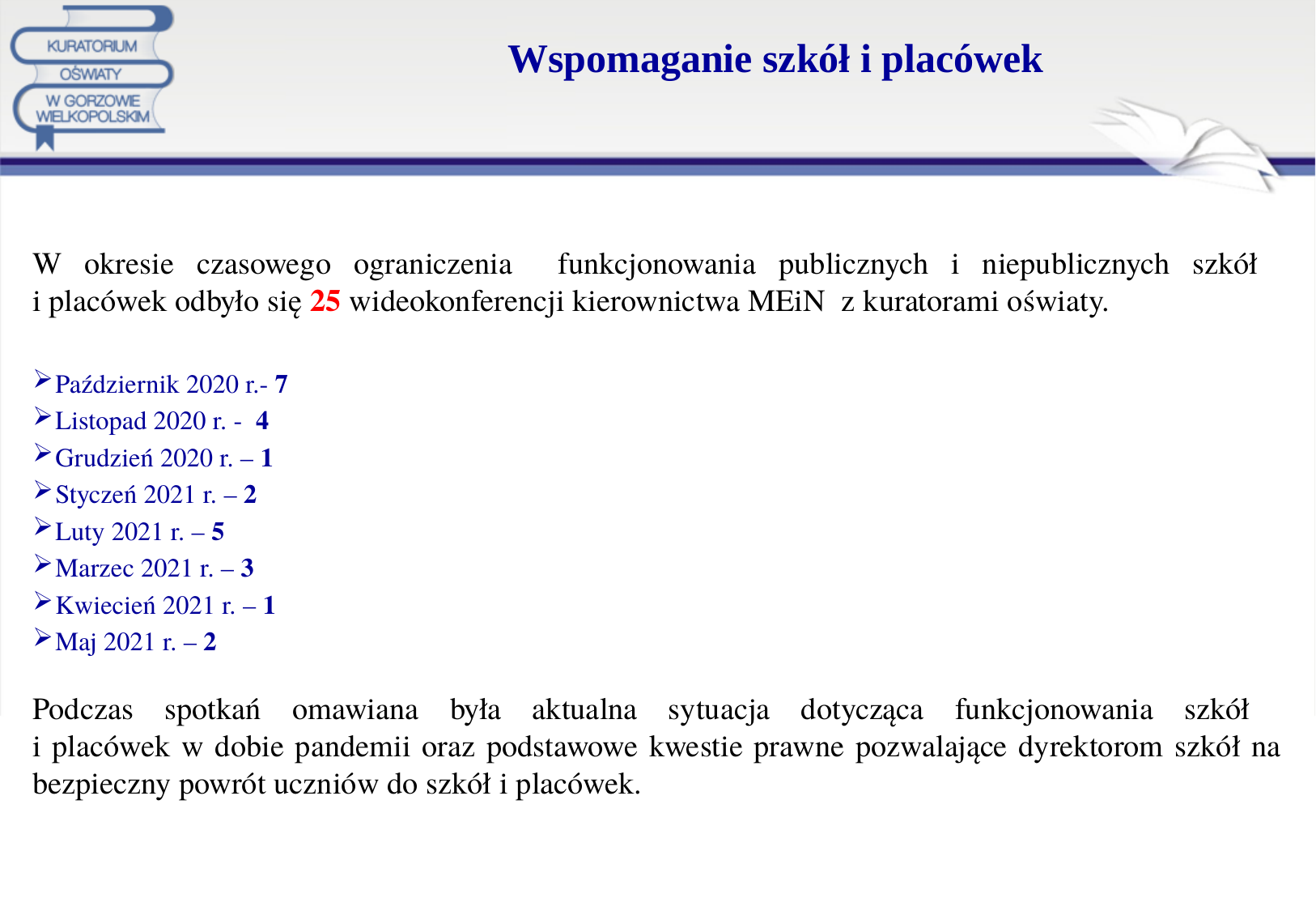

# Wspomaganie szkół i placówek

W okresie czasowego ograniczenia  funkcjonowania publicznych i niepublicznych szkół
i placówek odbyło się 25 wideokonferencji kierownictwa MEiN  z kuratorami oświaty.

Październik 2020 r.- 7
Listopad 2020 r. -  4
Grudzień 2020 r. – 1
Styczeń 2021 r. – 2
Luty 2021 r. – 5
Marzec 2021 r. – 3
Kwiecień 2021 r. – 1
Maj 2021 r. – 2

Podczas spotkań omawiana była aktualna sytuacja dotycząca funkcjonowania szkół
i placówek w dobie pandemii oraz podstawowe kwestie prawne pozwalające dyrektorom szkół na bezpieczny powrót uczniów do szkół i placówek.